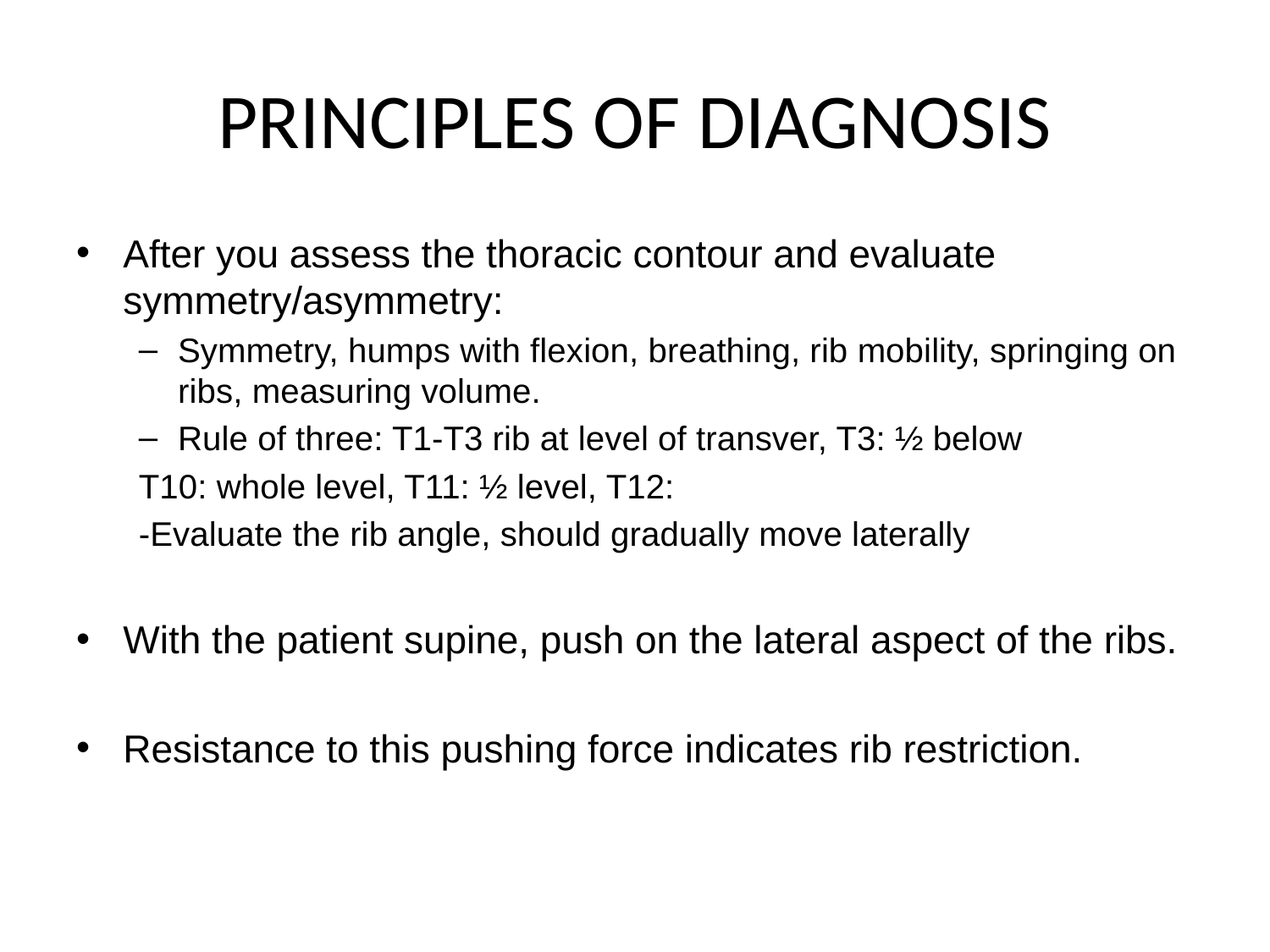

# PRINCIPLES OF DIAGNOSIS
After you assess the thoracic contour and evaluate symmetry/asymmetry:
Symmetry, humps with flexion, breathing, rib mobility, springing on ribs, measuring volume.
Rule of three: T1-T3 rib at level of transver, T3: ½ below
T10: whole level, T11: ½ level, T12:
-Evaluate the rib angle, should gradually move laterally

With the patient supine, push on the lateral aspect of the ribs.

Resistance to this pushing force indicates rib restriction.